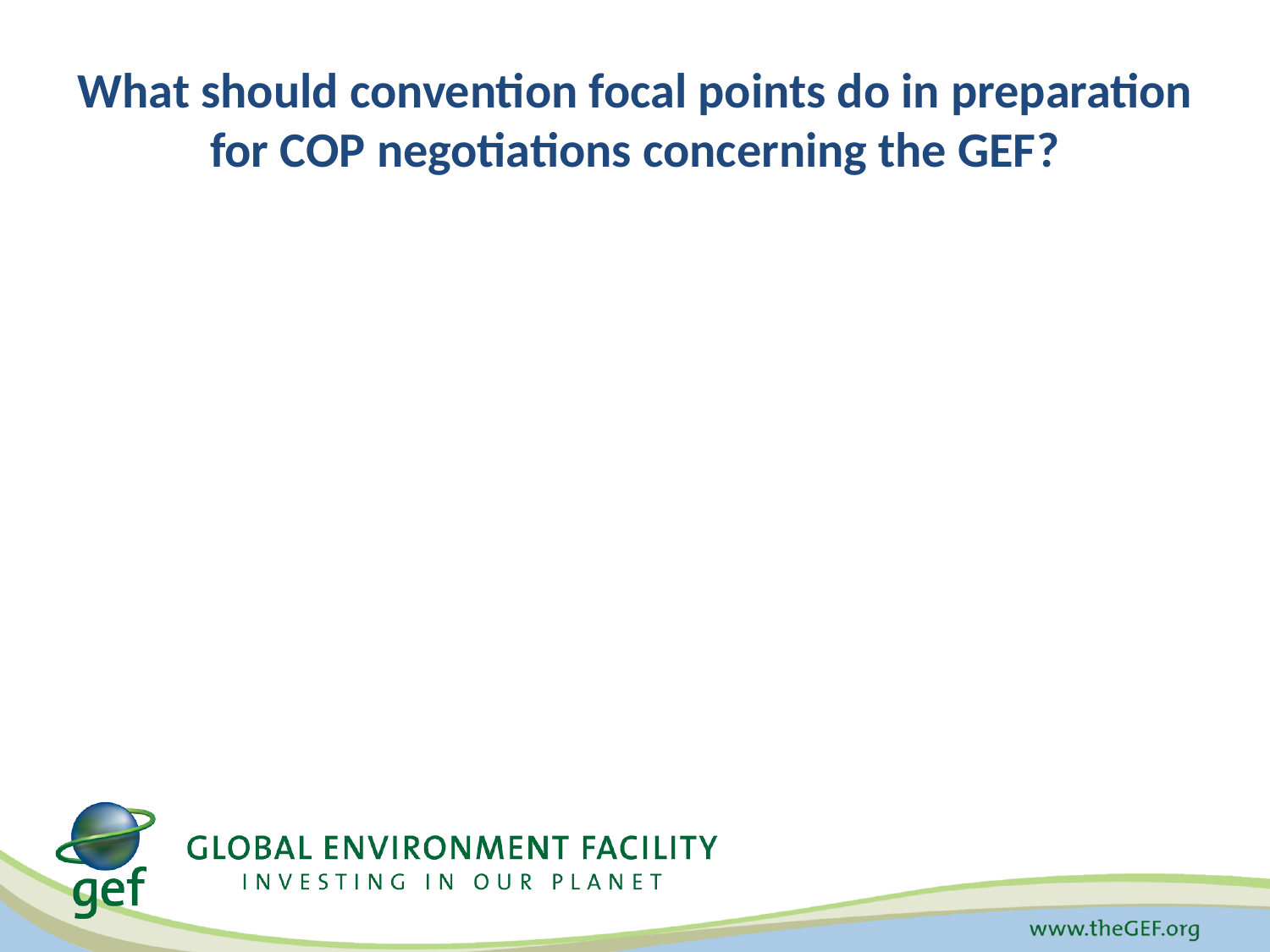

# What should convention focal points do in preparation for COP negotiations concerning the GEF?